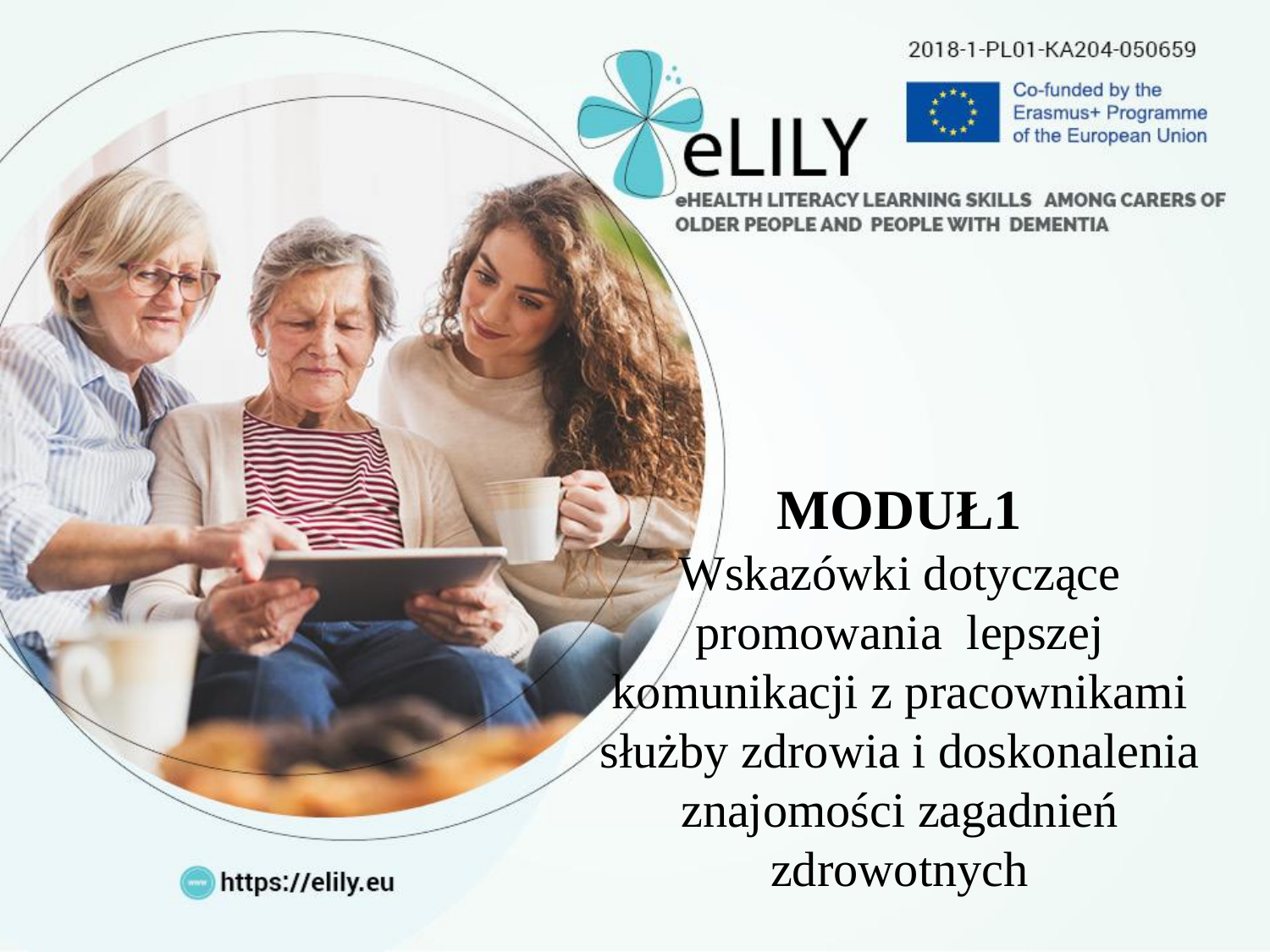

MODUŁ1
Wskazówki dotyczące promowania  lepszej komunikacji z pracownikami służby zdrowia i doskonalenia znajomości zagadnień zdrowotnych